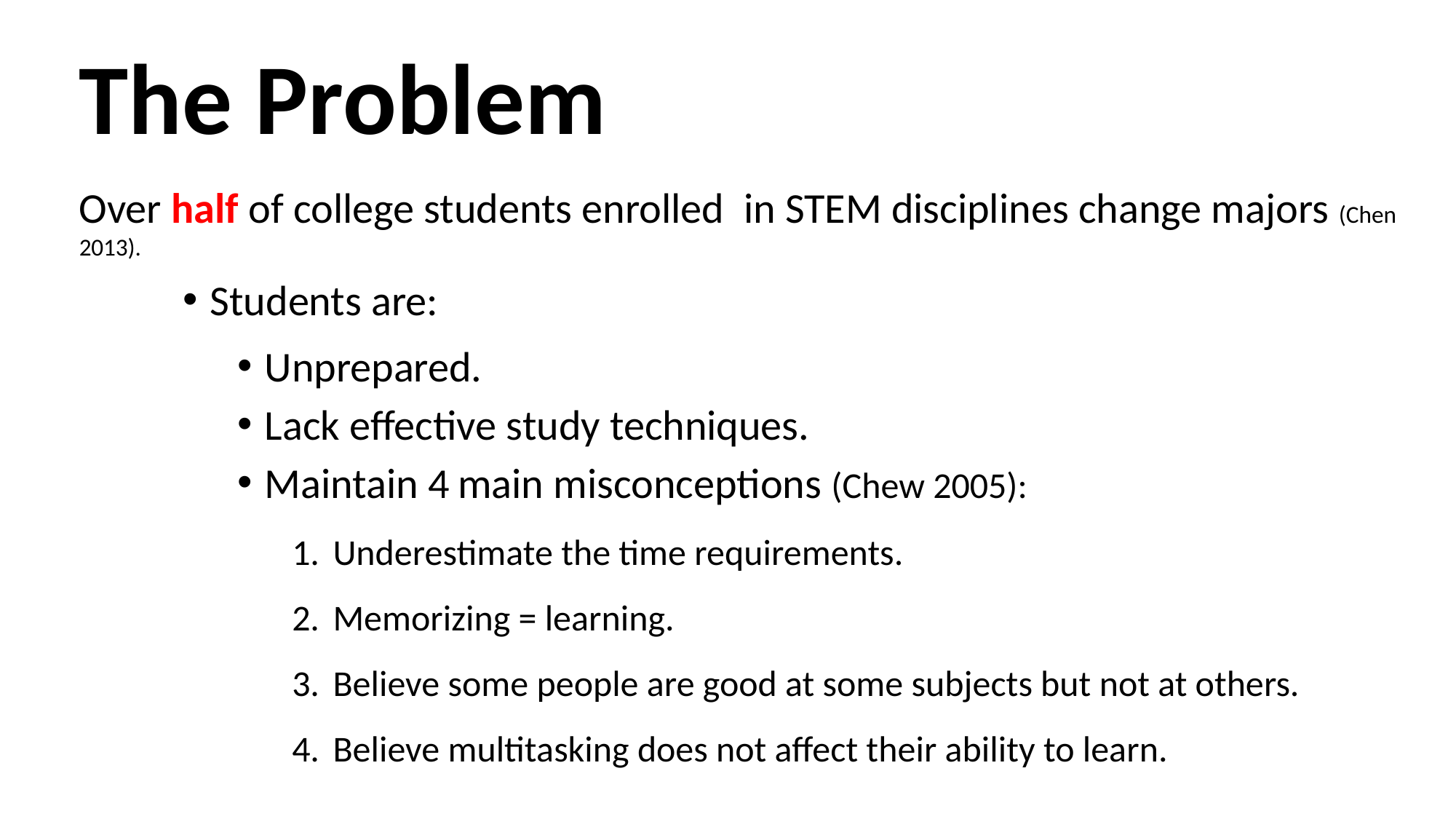

# The Problem
Over half of college students enrolled  in STEM disciplines change majors (Chen 2013).

Students are:
Unprepared.
Lack effective study techniques.
Maintain 4 main misconceptions (Chew 2005):
Underestimate the time requirements.
Memorizing = learning.
Believe some people are good at some subjects but not at others.
Believe multitasking does not affect their ability to learn.